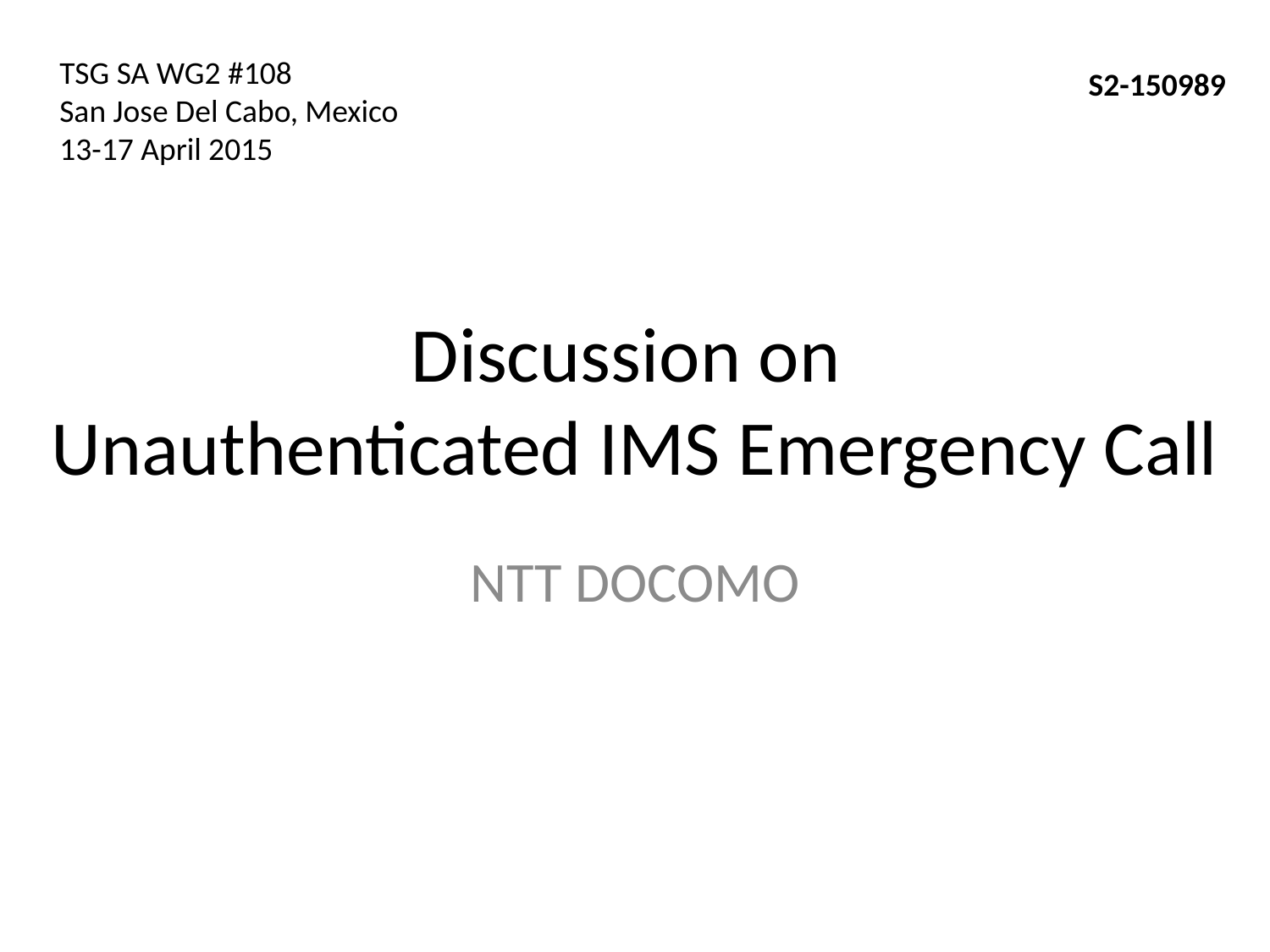

TSG SA WG2 #108
San Jose Del Cabo, Mexico
13-17 April 2015
S2-150989
# Discussion on Unauthenticated IMS Emergency Call
NTT DOCOMO